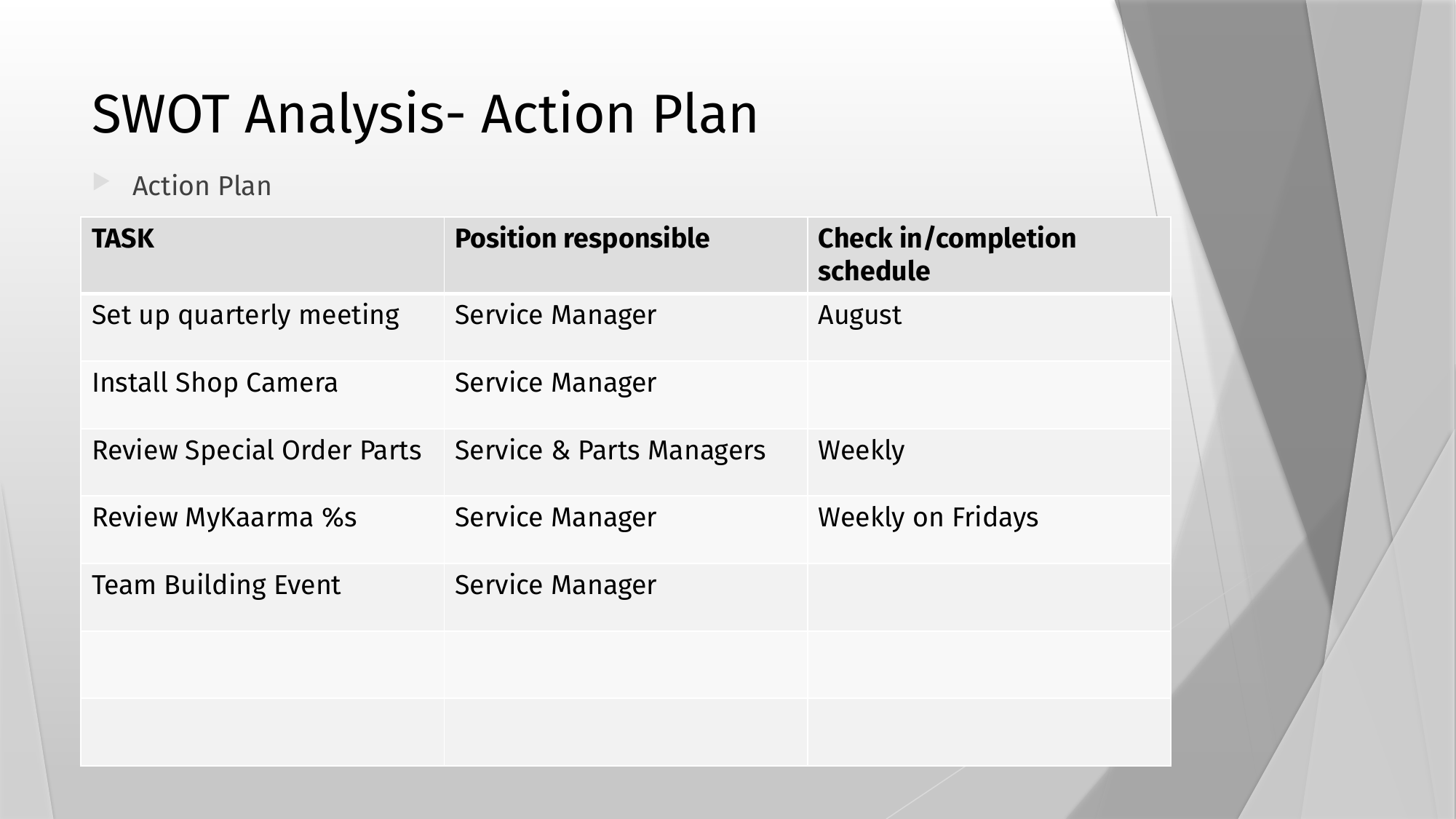

# SWOT Analysis- Action Plan
Action Plan

| TASK | Position responsible | Check in/completion schedule |
| --- | --- | --- |
| Set up quarterly meeting | Service Manager | August |
| Install Shop Camera | Service Manager |  |
| Review Special Order Parts | Service & Parts Managers | Weekly |
| Review MyKaarma %s | Service Manager | Weekly on Fridays |
| Team Building Event | Service Manager |  |
|  |  |  |
|  |  |  |